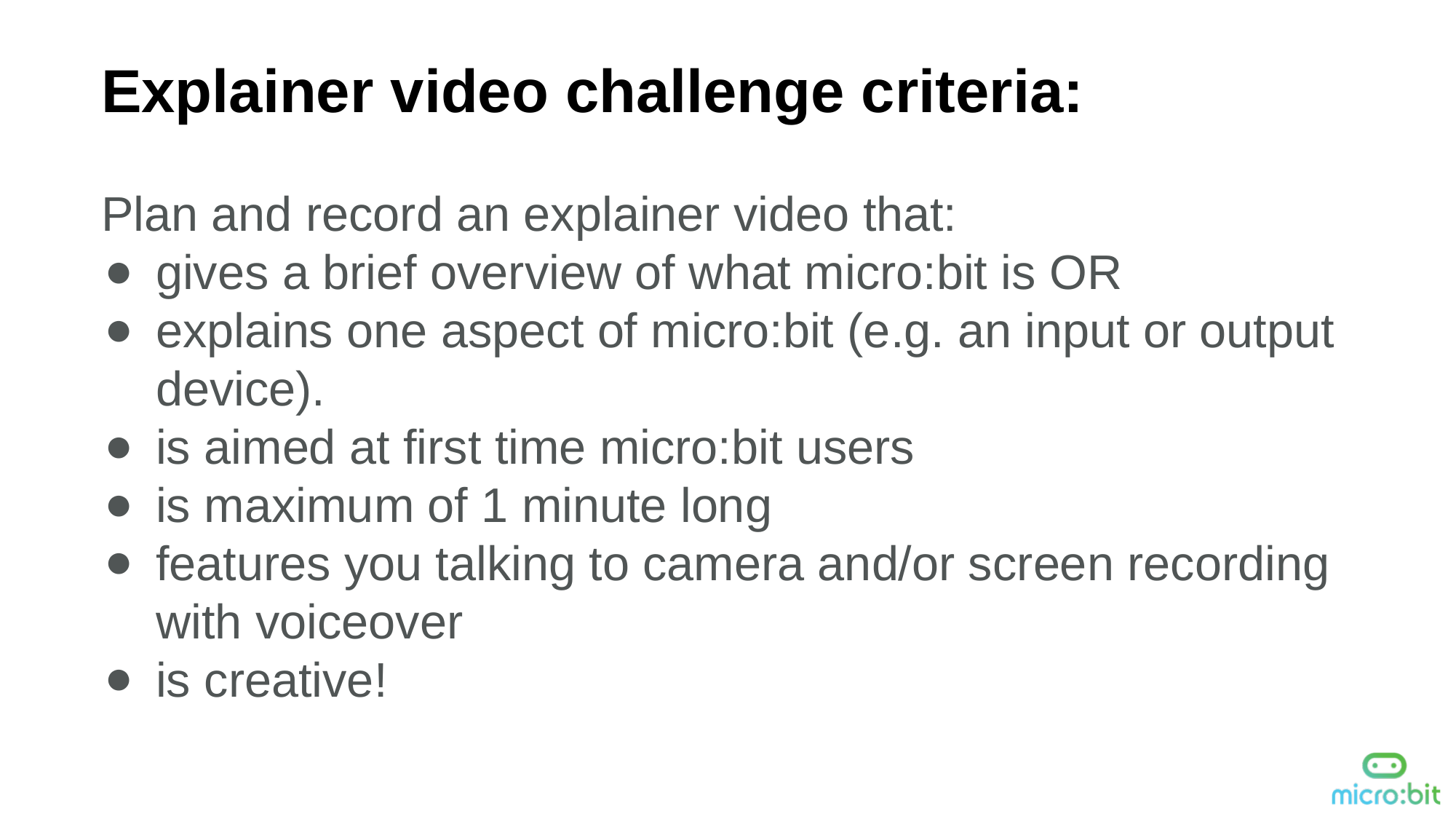

Explainer video challenge criteria:

Plan and record an explainer video that:
gives a brief overview of what micro:bit is OR
explains one aspect of micro:bit (e.g. an input or output device).
is aimed at first time micro:bit users
is maximum of 1 minute long
features you talking to camera and/or screen recording with voiceover
is creative!